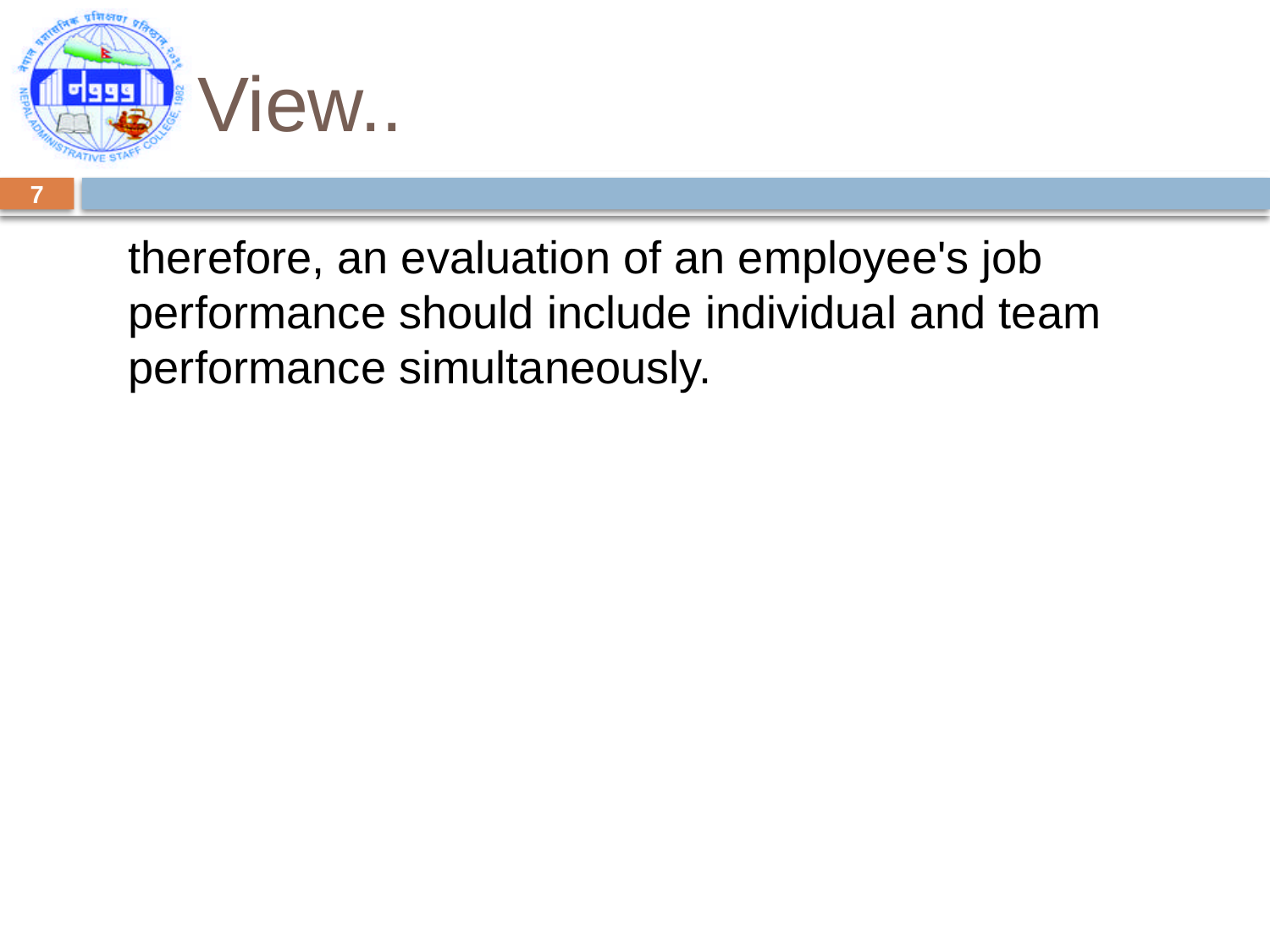

# View..
7
therefore, an evaluation of an employee's job performance should include individual and team performance simultaneously.